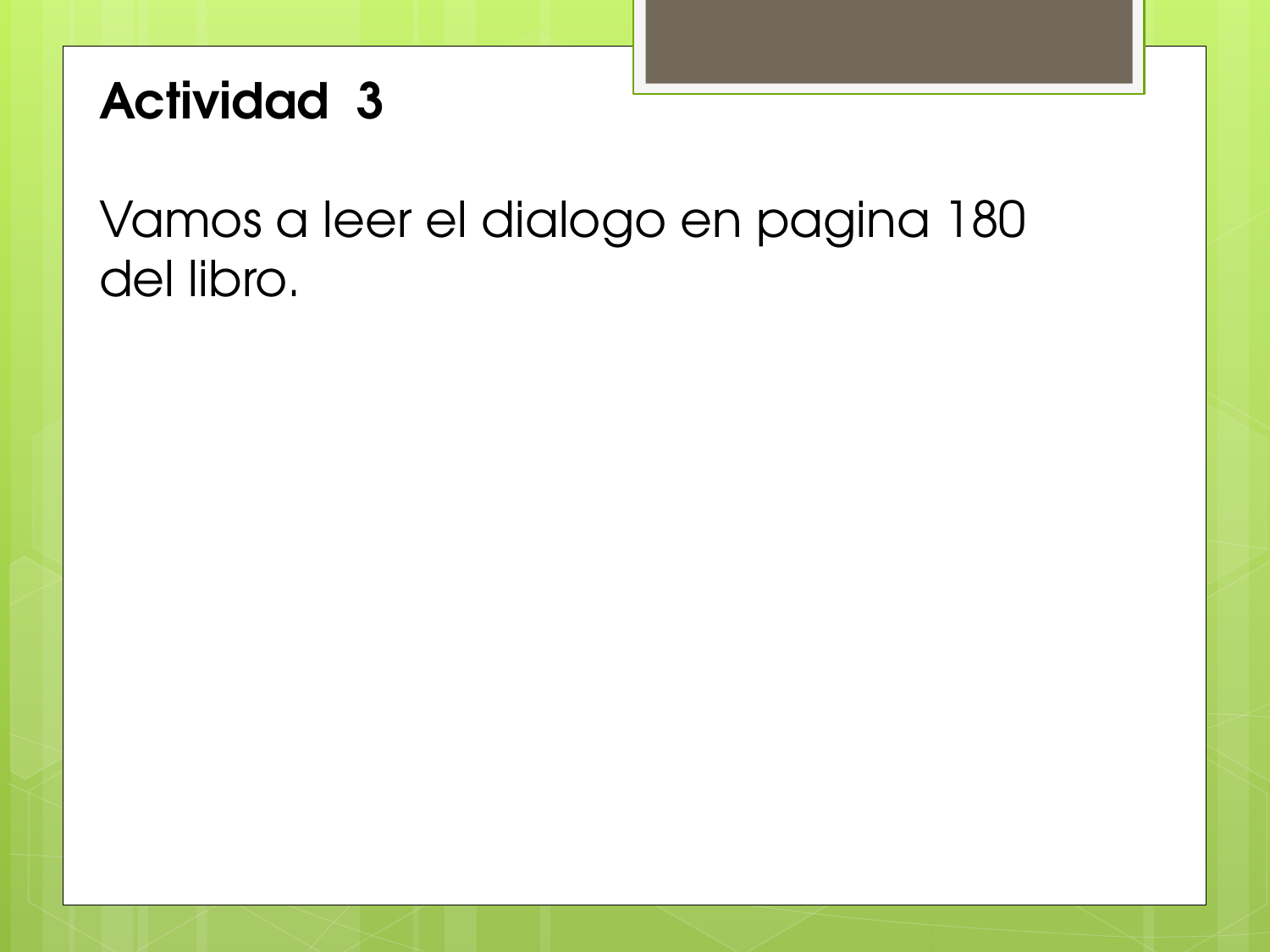

Actividad  3

Vamos a leer el dialogo en pagina 180 del libro.